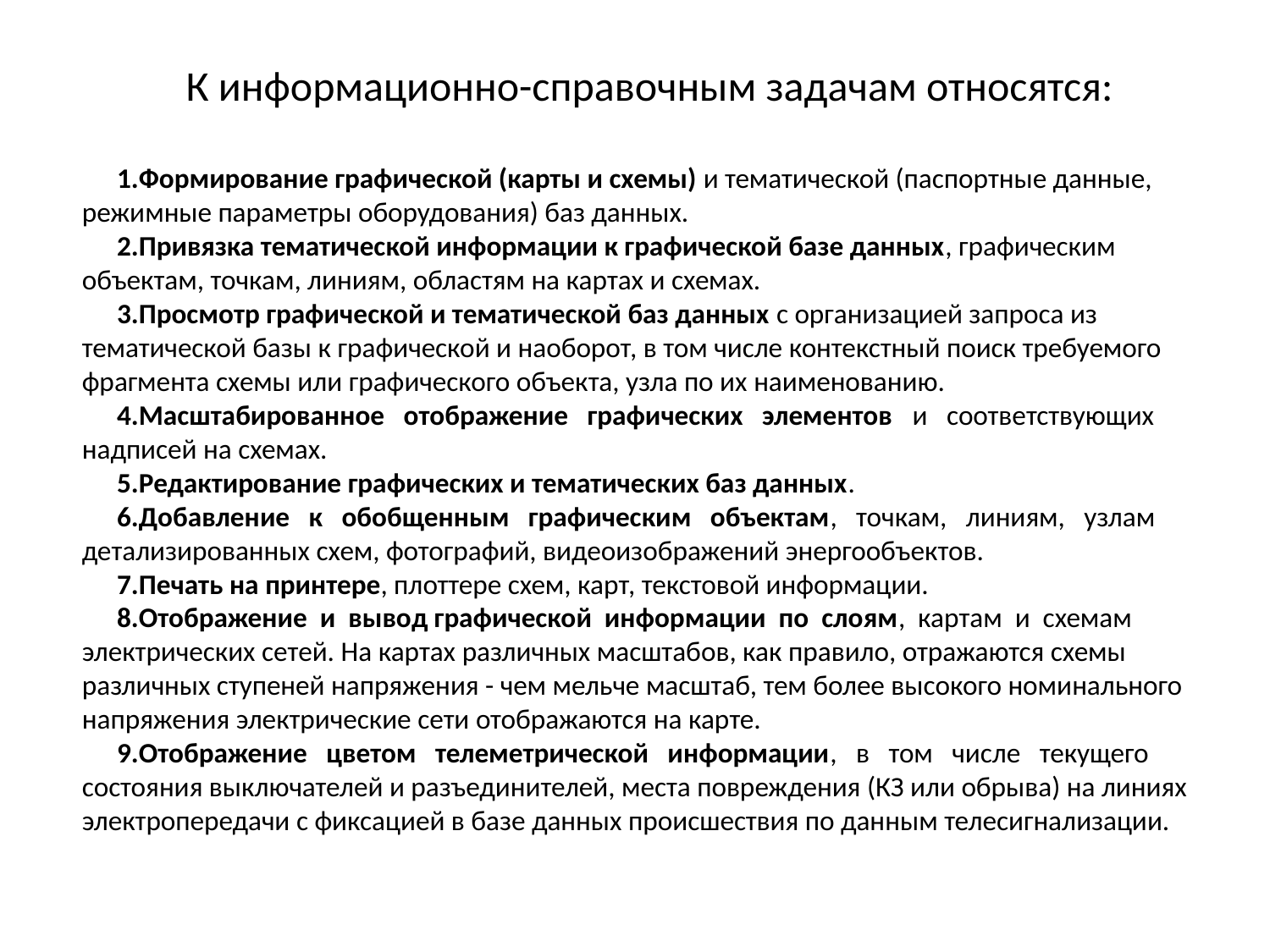

К информационно-справочным задачам относятся:

Формирование графической (карты и схемы) и тематической (паспортные данные, режимные параметры оборудования) баз данных.
Привязка тематической информации к графической базе данных, графическим объектам, точкам, линиям, областям на картах и схемах.
Просмотр графической и тематической баз данных с организацией запроса из тематической базы к графической и наоборот, в том числе контекстный поиск требуемого фрагмента схемы или графического объекта, узла по их наименованию.
Масштабированное   отображение   графических   элементов   и   соответствующих надписей на схемах.
Редактирование графических и тематических баз данных.
Добавление   к   обобщенным   графическим   объектам,   точкам,   линиям,   узлам детализированных схем, фотографий, видеоизображений энергообъектов.
Печать на принтере, плоттере схем, карт, текстовой информации.
Отображение  и  вывод графической  информации  по  слоям,  картам  и  схемам электрических сетей. На картах различных масштабов, как правило, отражаются схемы различных ступеней напряжения - чем мельче масштаб, тем более высокого номинального напряжения электрические сети отображаются на карте.
Отображение   цветом   телеметрической   информации,   в   том   числе   текущего состояния выключателей и разъединителей, места повреждения (КЗ или обрыва) на линиях электропередачи с фиксацией в базе данных происшествия по данным телесигнализации.